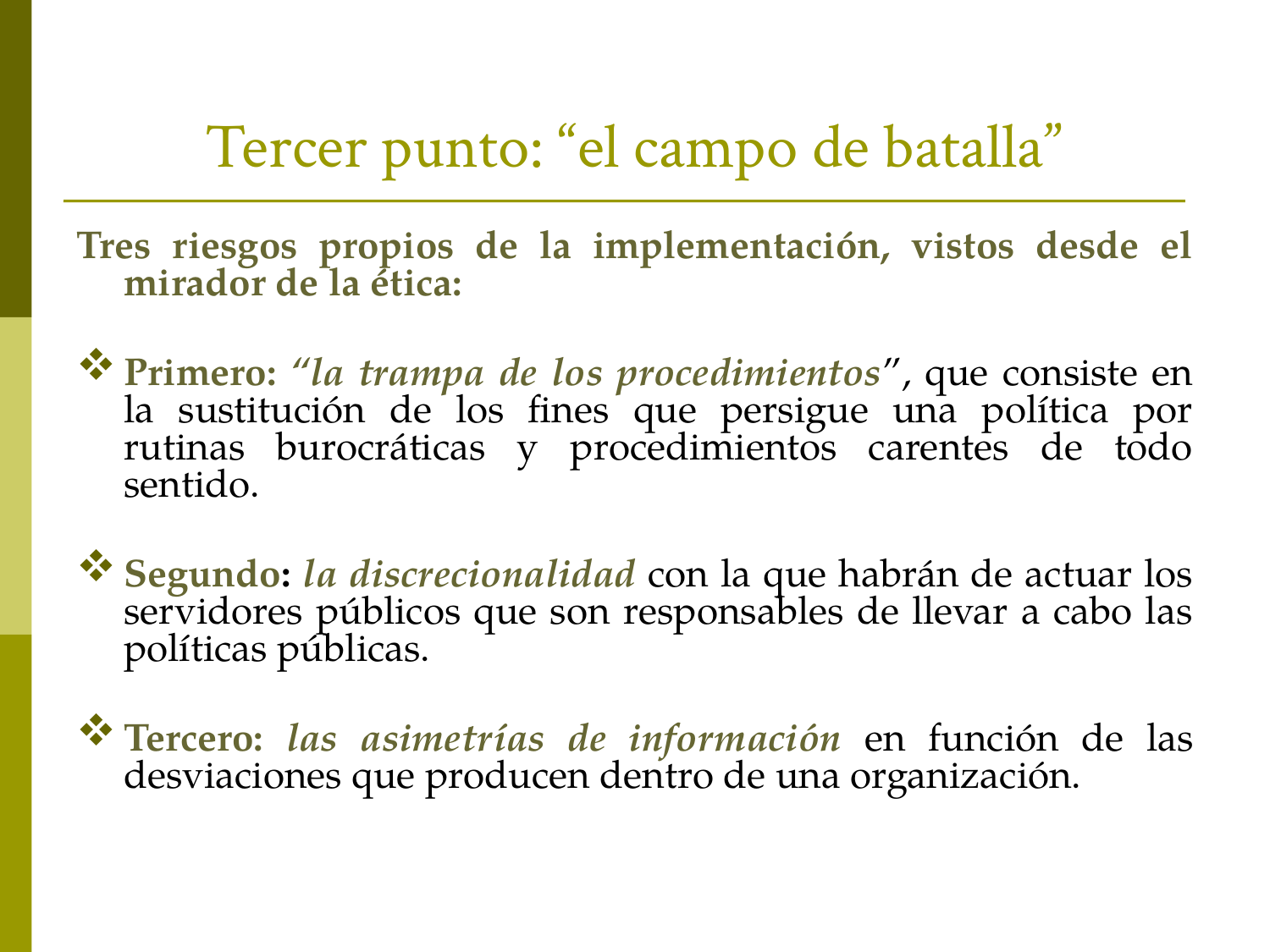

# Tercer punto: “el campo de batalla”
Tres riesgos propios de la implementación, vistos desde el mirador de la ética:

Primero: “la trampa de los procedimientos”, que consiste en la sustitución de los fines que persigue una política por rutinas burocráticas y procedimientos carentes de todo sentido.

Segundo: la discrecionalidad con la que habrán de actuar los servidores públicos que son responsables de llevar a cabo las políticas públicas.

Tercero: las asimetrías de información en función de las desviaciones que producen dentro de una organización.